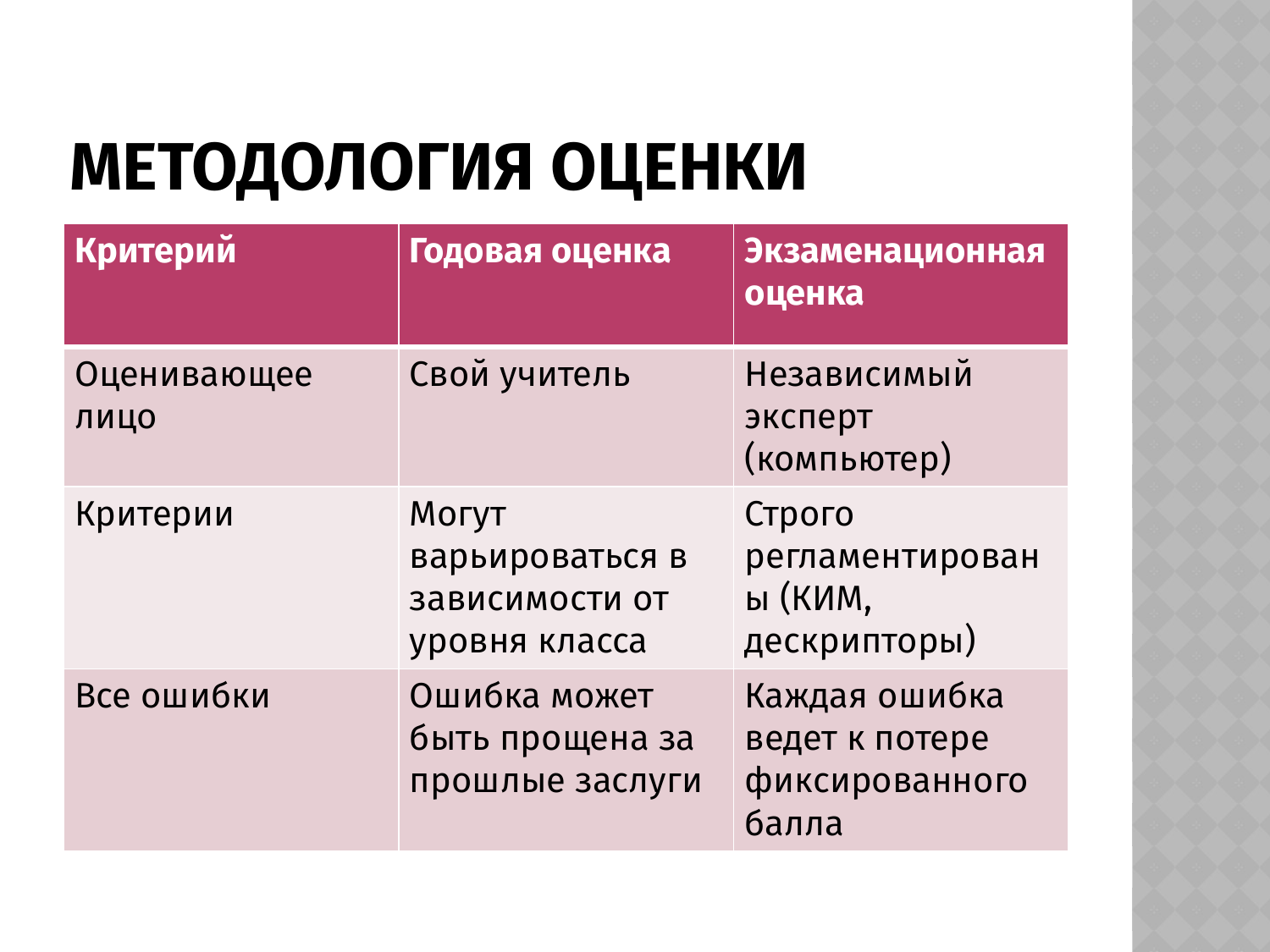

# Методология оценки
| Критерий | Годовая оценка | Экзаменационная оценка |
| --- | --- | --- |
| Оценивающее лицо | Свой учитель | Независимый эксперт (компьютер) |
| Критерии | Могут варьироваться в зависимости от уровня класса | Строго регламентированы (КИМ, дескрипторы) |
| Все ошибки | Ошибка может быть прощена за прошлые заслуги | Каждая ошибка ведет к потере фиксированного балла |